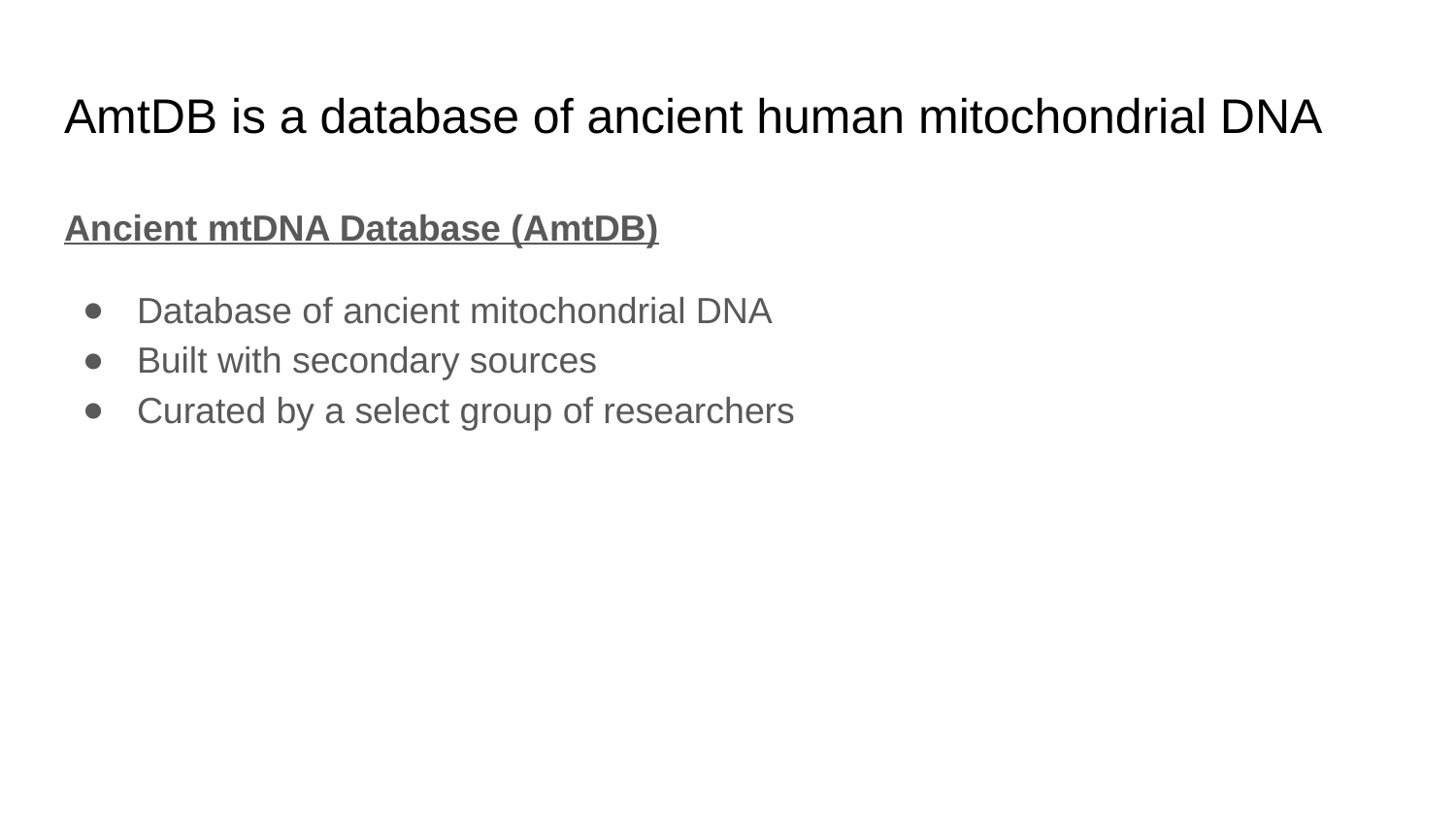

# AmtDB is a database of ancient human mitochondrial DNA
Ancient mtDNA Database (AmtDB)
Database of ancient mitochondrial DNA
Built with secondary sources
Curated by a select group of researchers